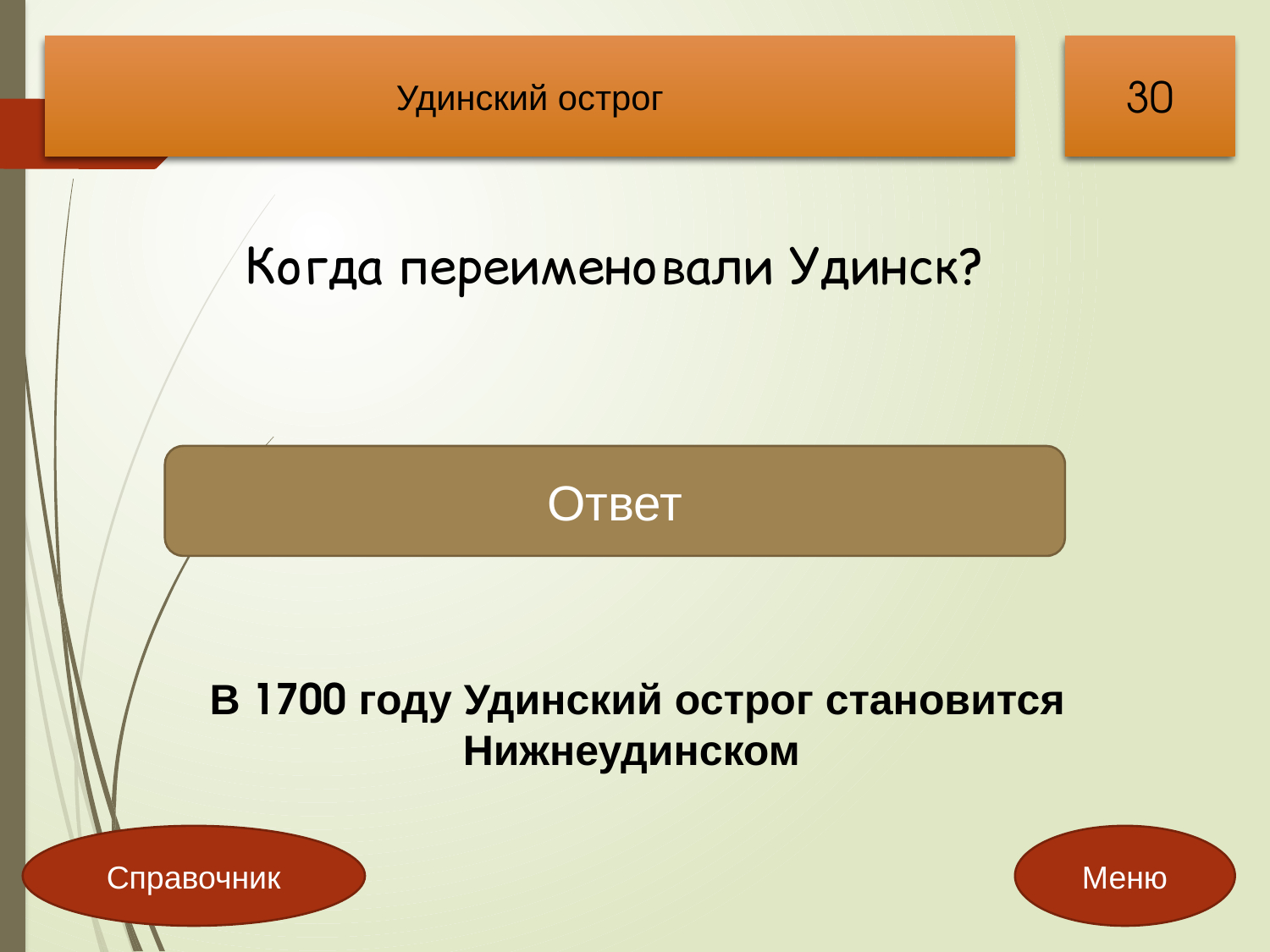

Удинский острог
30
Когда переименовали Удинск?
Ответ
В 1700 году Удинский острог становится Нижнеудинском
Справочник
Меню